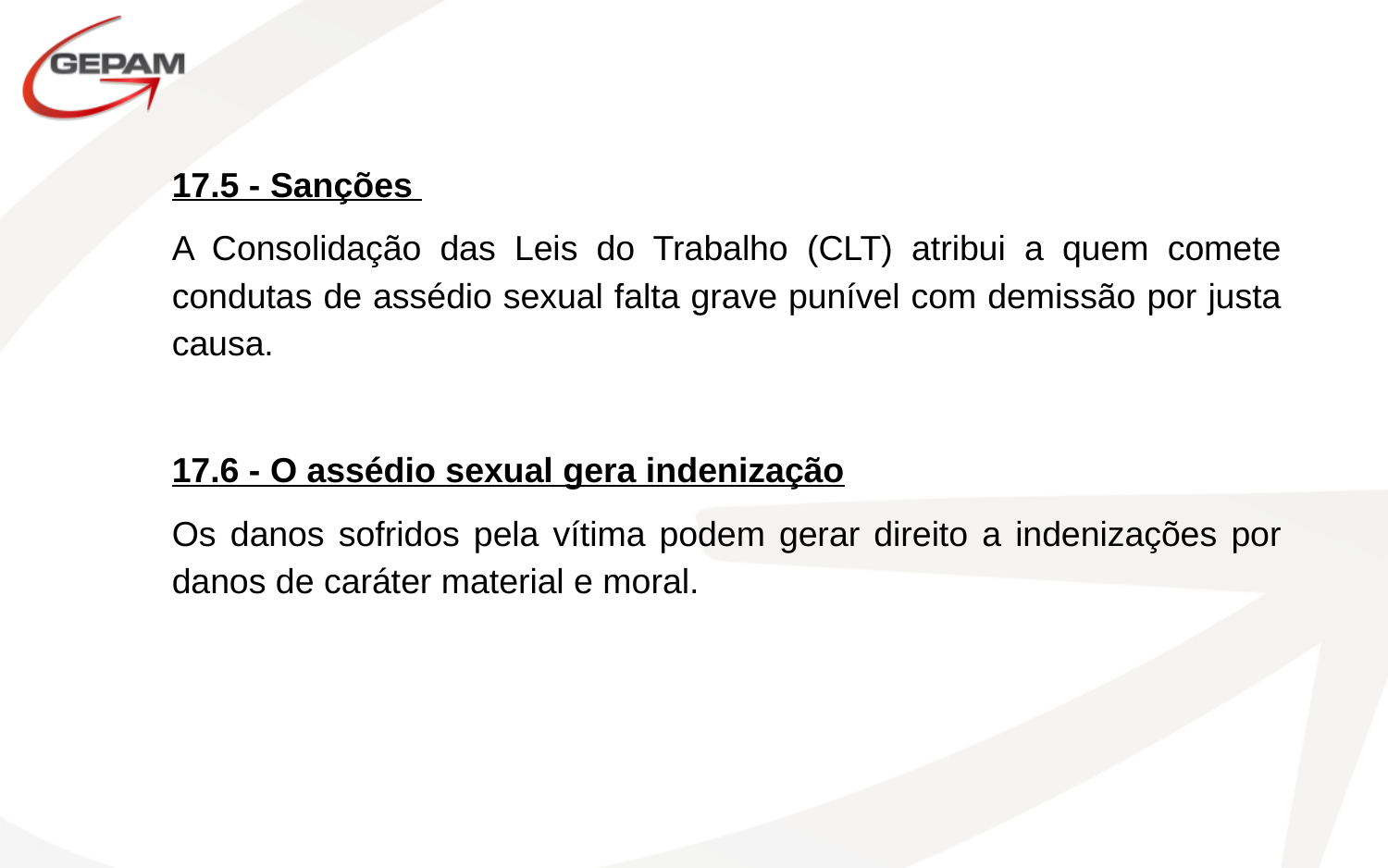

17.5 - Sanções
A Consolidação das Leis do Trabalho (CLT) atribui a quem comete condutas de assédio sexual falta grave punível com demissão por justa causa.

17.6 - O assédio sexual gera indenização
Os danos sofridos pela vítima podem gerar direito a indenizações por danos de caráter material e moral.